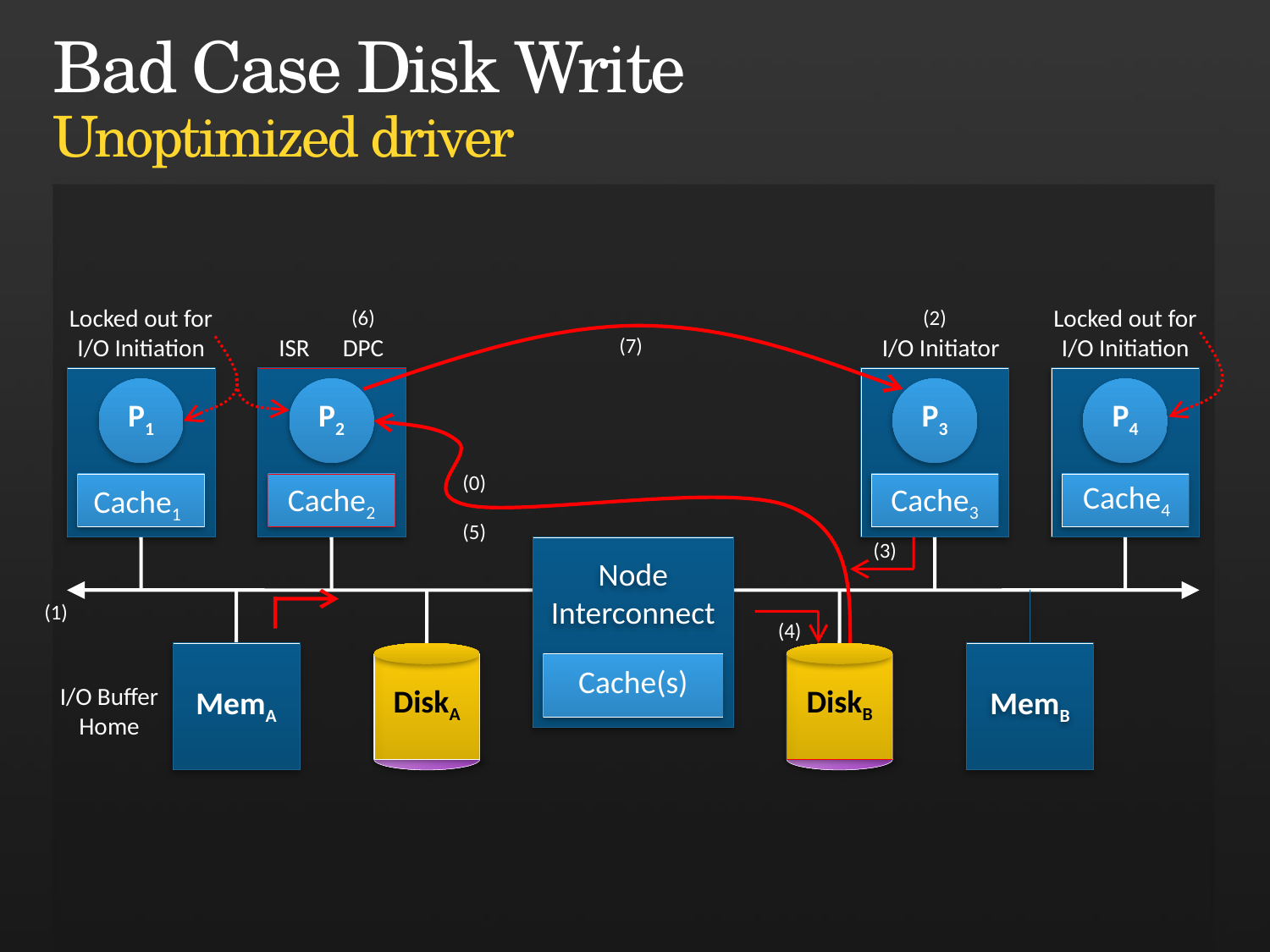

# Bad Case Disk Write Unoptimized driver

Locked out for I/O Initiation
Locked out for I/O Initiation
(6)
(2)
ISR
DPC

(7)
I/O Initiator

P1
P2
P3
P4

(0)
Cache4

Cache2

Cache3

Cache1
(5)
(3)

Node Interconnect

DiskA

MemB
(1)

(4)

Cache(s)
I/O Buffer Home
DiskB
MemA